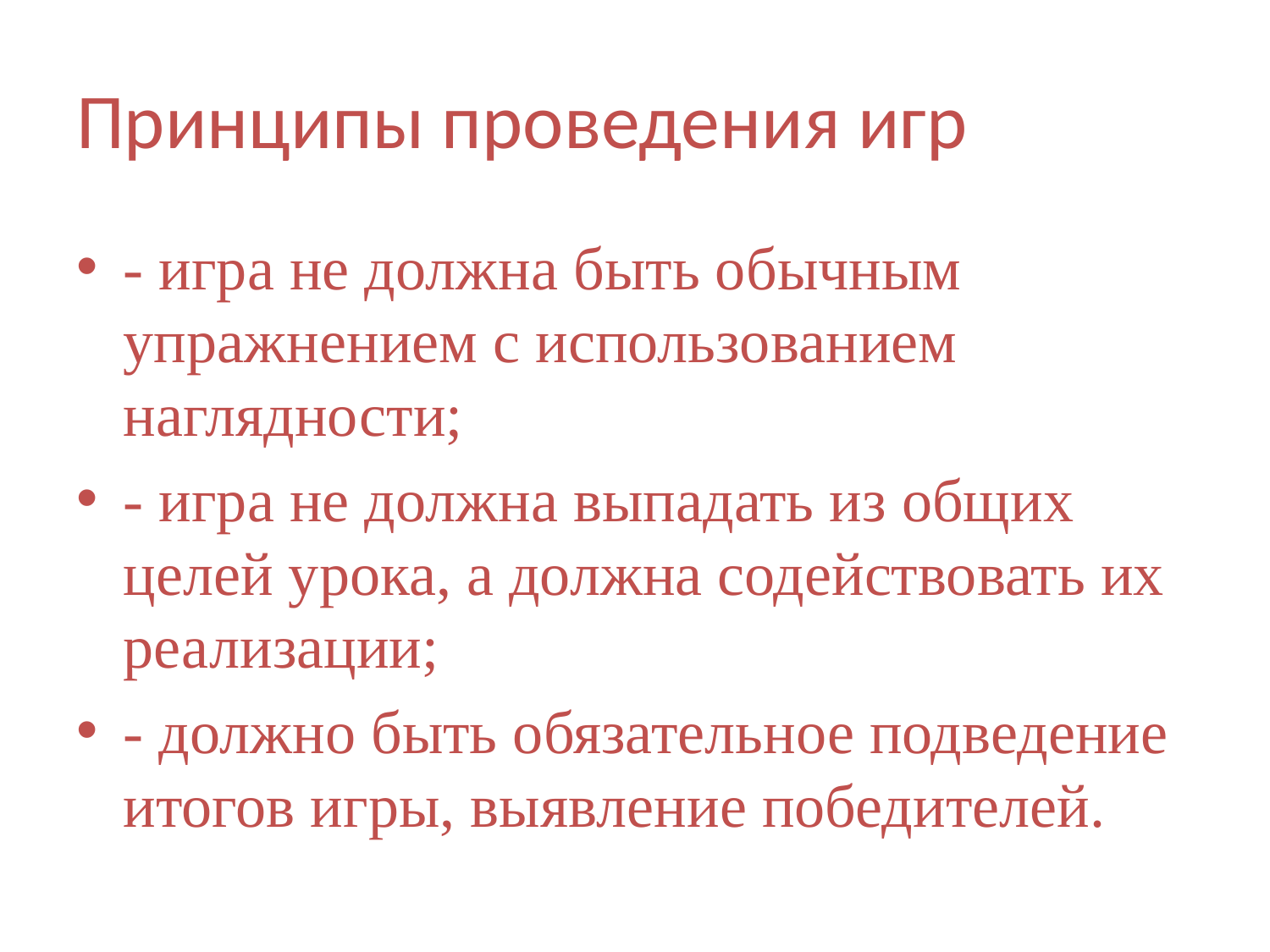

# Принципы проведения игр
- игра не должна быть обычным упражнением с использованием наглядности;
- игра не должна выпадать из общих целей урока, а должна содействовать их реализации;
- должно быть обязательное подведение итогов игры, выявление победителей.